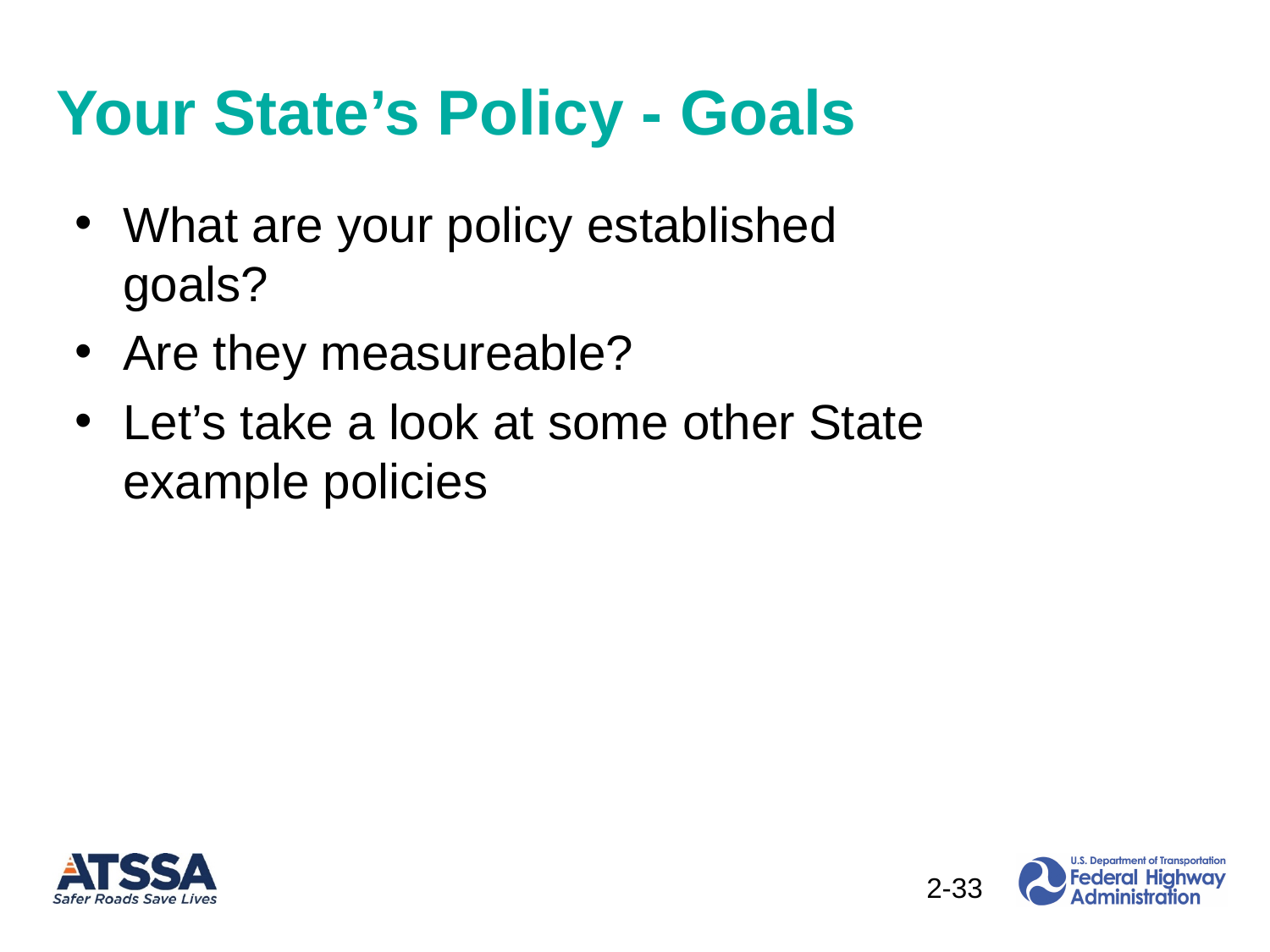

# Your State’s Policy - Goals
What are your policy established goals?
Are they measureable?
Let’s take a look at some other State example policies